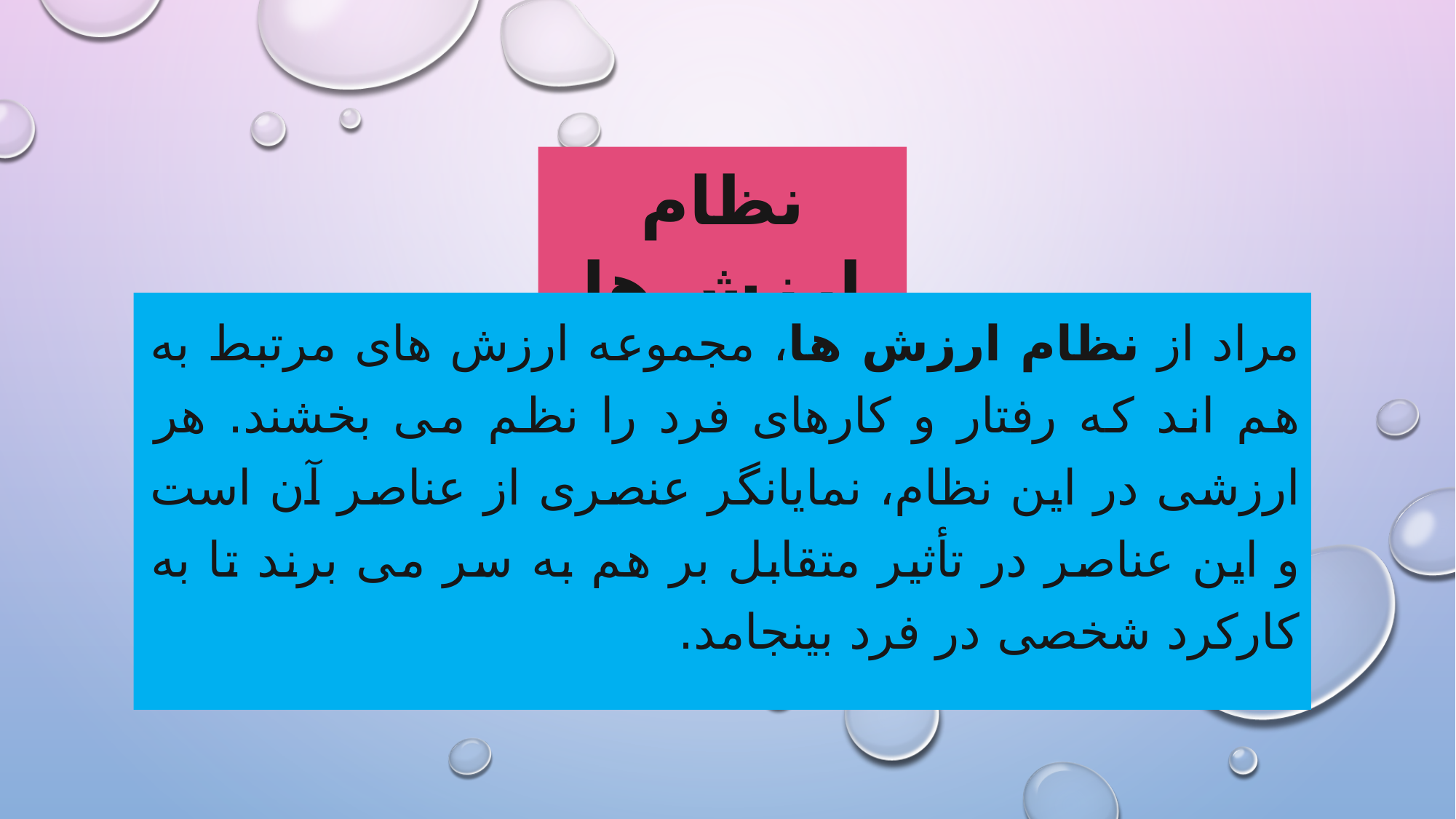

نظام ارزش ها
مراد از نظام ارزش ها، مجموعه ارزش های مرتبط به هم اند که رفتار و کارهای فرد را نظم می بخشند. هر ارزشی در این نظام، نمایانگر عنصری از عناصر آن است و این عناصر در تأثیر متقابل بر هم به سر می برند تا به کارکرد شخصی در فرد بینجامد.